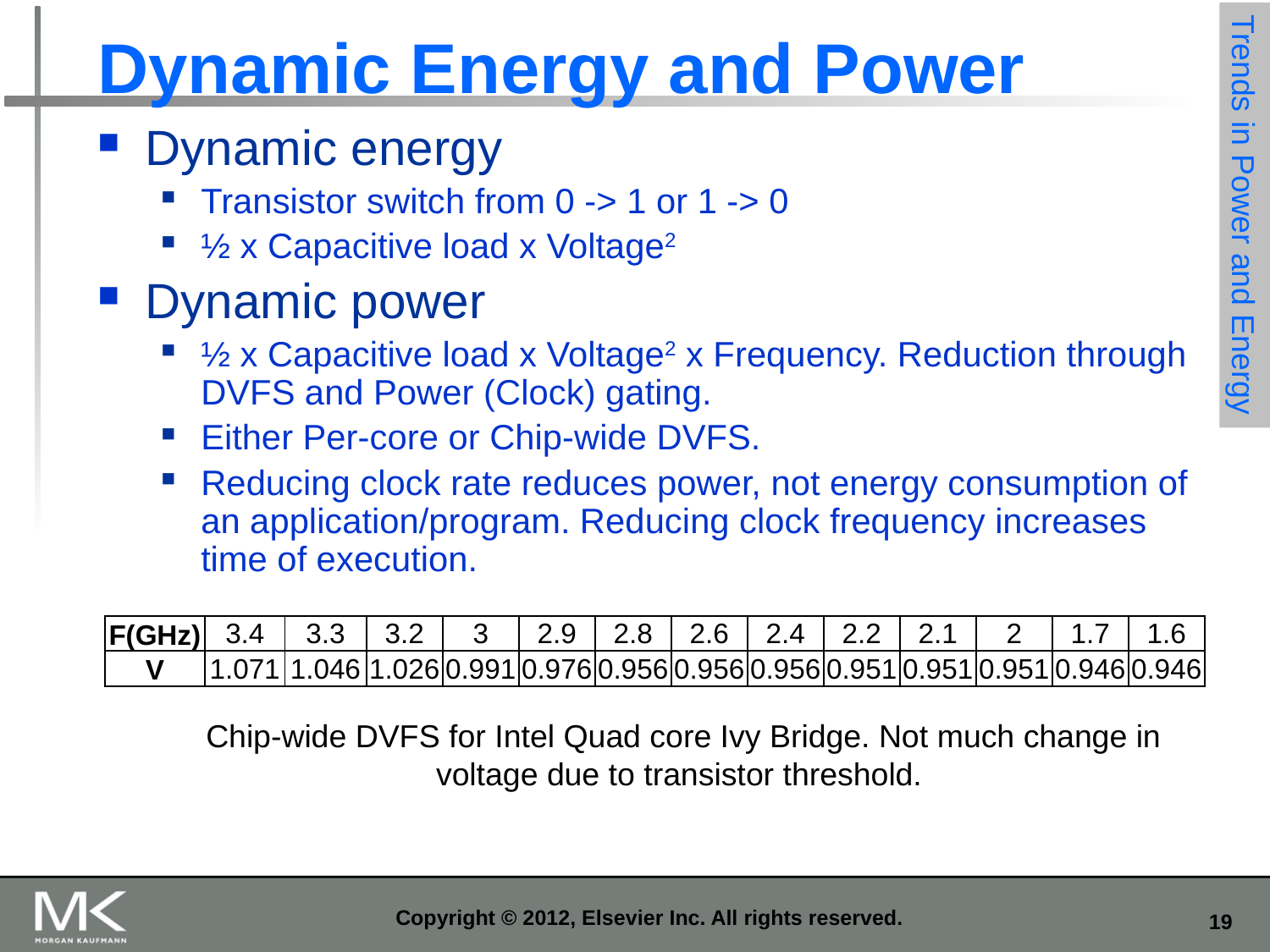

# Dynamic Energy and Power
Dynamic energy
Transistor switch from 0 -> 1 or 1 -> 0
½ x Capacitive load x Voltage2
Dynamic power
½ x Capacitive load x Voltage2 x Frequency. Reduction through DVFS and Power (Clock) gating.
Either Per-core or Chip-wide DVFS.
Reducing clock rate reduces power, not energy consumption of an application/program. Reducing clock frequency increases time of execution.
Trends in Power and Energy
| F(GHz) | 3.4 | 3.3 | 3.2 | 3 | 2.9 | 2.8 | 2.6 | 2.4 | 2.2 | 2.1 | 2 | 1.7 | 1.6 |
| --- | --- | --- | --- | --- | --- | --- | --- | --- | --- | --- | --- | --- | --- |
| V | 1.071 | 1.046 | 1.026 | 0.991 | 0.976 | 0.956 | 0.956 | 0.956 | 0.951 | 0.951 | 0.951 | 0.946 | 0.946 |
Chip-wide DVFS for Intel Quad core Ivy Bridge. Not much change in voltage due to transistor threshold.
Copyright © 2012, Elsevier Inc. All rights reserved.